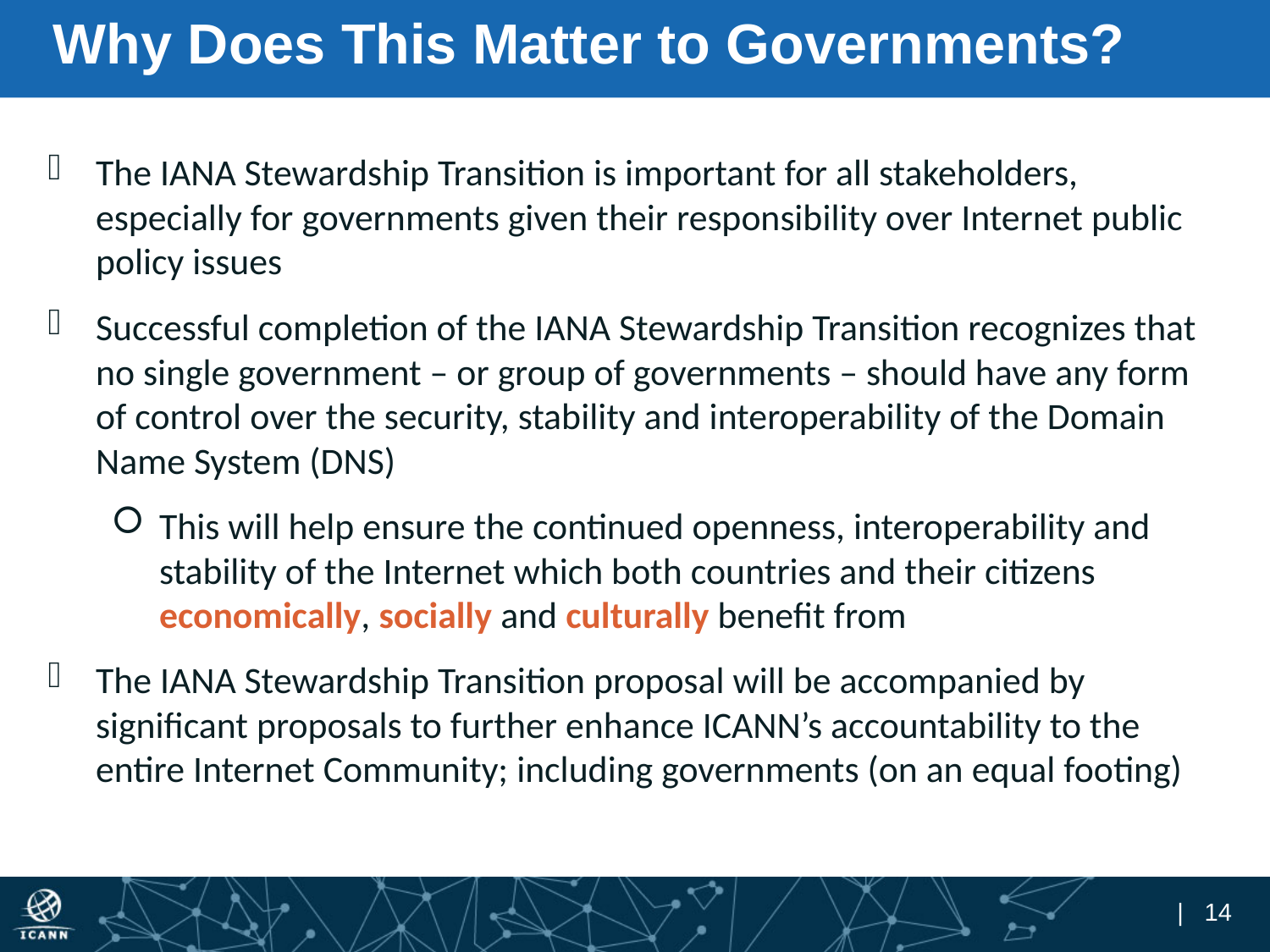

# Why Does This Matter to Governments?
The IANA Stewardship Transition is important for all stakeholders, especially for governments given their responsibility over Internet public policy issues
Successful completion of the IANA Stewardship Transition recognizes that no single government – or group of governments – should have any form of control over the security, stability and interoperability of the Domain Name System (DNS)
This will help ensure the continued openness, interoperability and stability of the Internet which both countries and their citizens economically, socially and culturally benefit from
The IANA Stewardship Transition proposal will be accompanied by significant proposals to further enhance ICANN’s accountability to the entire Internet Community; including governments (on an equal footing)